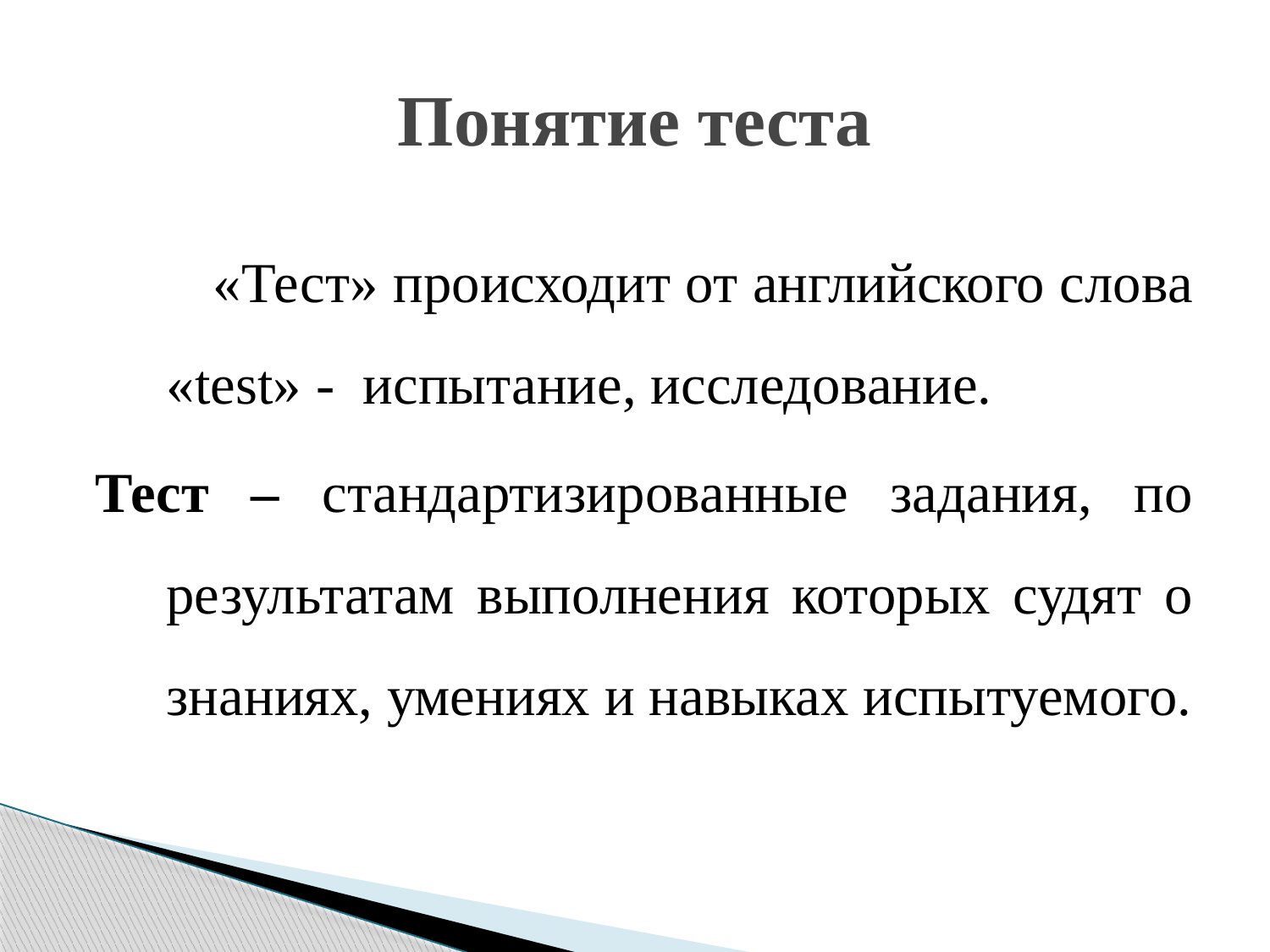

# Понятие теста
        «Тест» происходит от английского слова «test» -  испытание, исследование.
Тест – стандартизированные задания, по результатам выполнения которых судят о знаниях, умениях и навыках испытуемого.